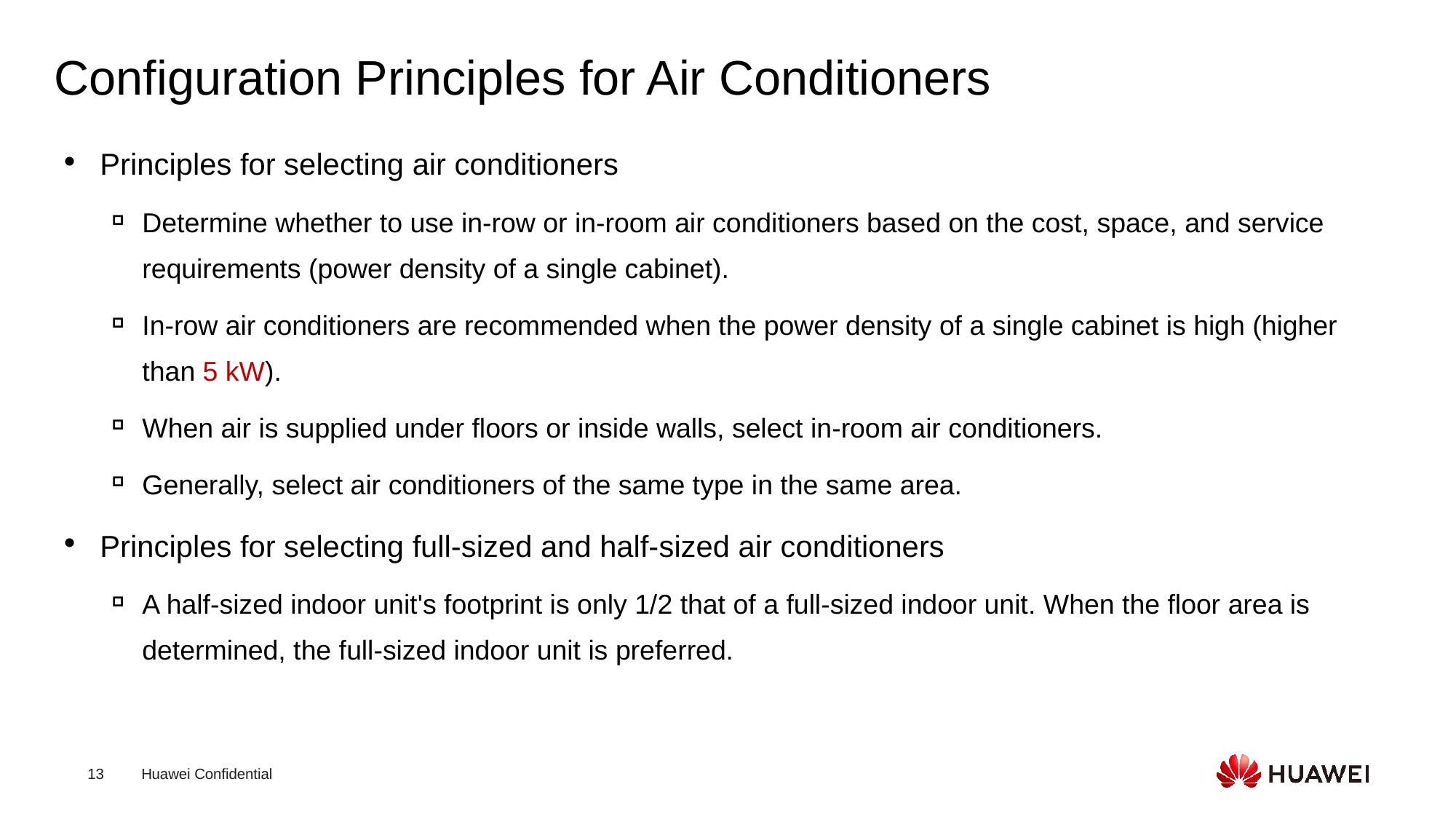

# Configuration Principles for Air Conditioners
Principles for selecting air conditioners
Determine whether to use in-row or in-room air conditioners based on the cost, space, and service requirements (power density of a single cabinet).
In-row air conditioners are recommended when the power density of a single cabinet is high (higher than 5 kW).
When air is supplied under floors or inside walls, select in-room air conditioners.
Generally, select air conditioners of the same type in the same area.
Principles for selecting full-sized and half-sized air conditioners
A half-sized indoor unit's footprint is only 1/2 that of a full-sized indoor unit. When the floor area is determined, the full-sized indoor unit is preferred.